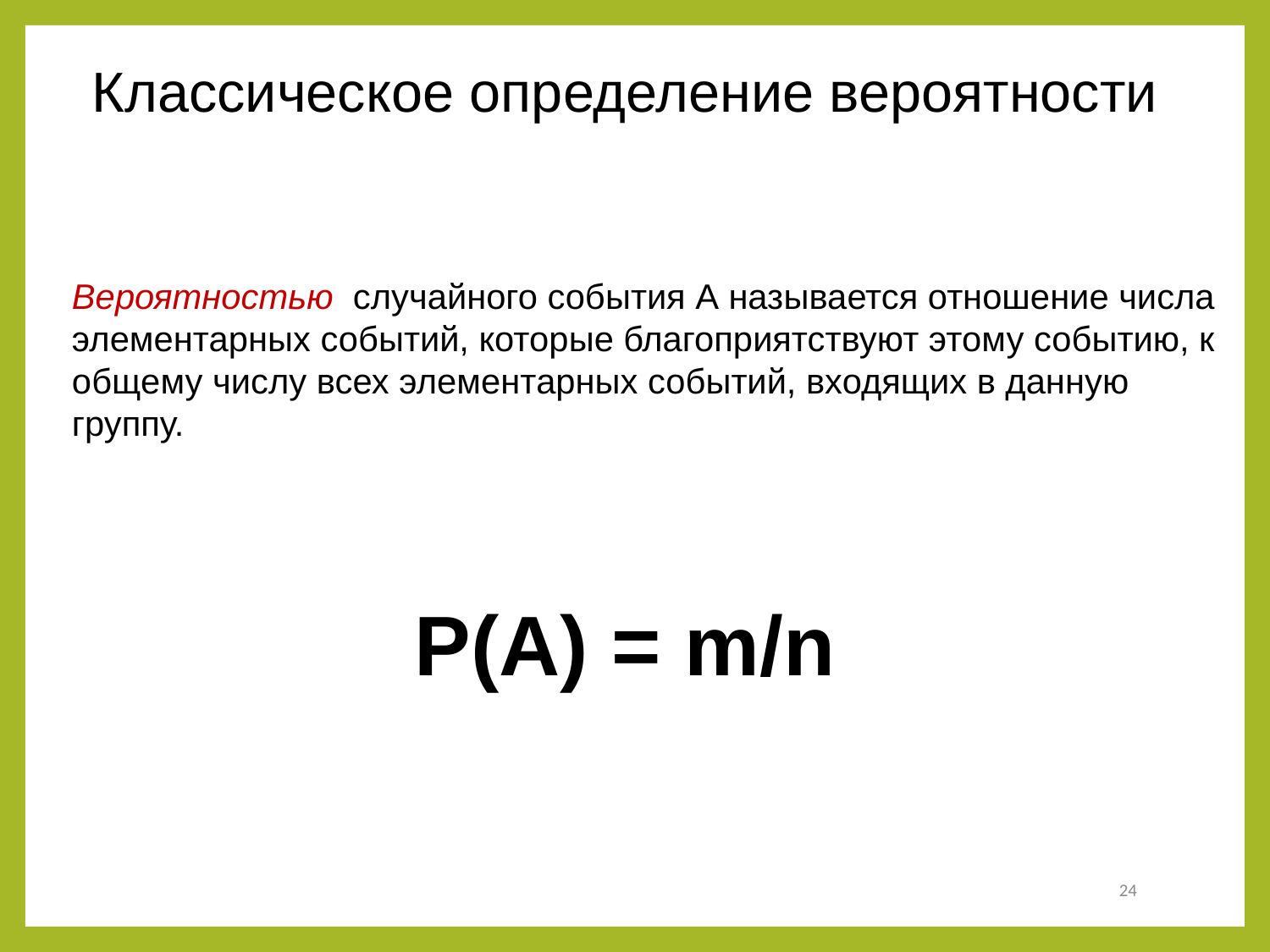

Классическое определение вероятности
Вероятностью  случайного события А называется отношение числа элементарных событий, которые благоприятствуют этому событию, к общему числу всех элементарных событий, входящих в данную группу.
P(A) = m/n
24